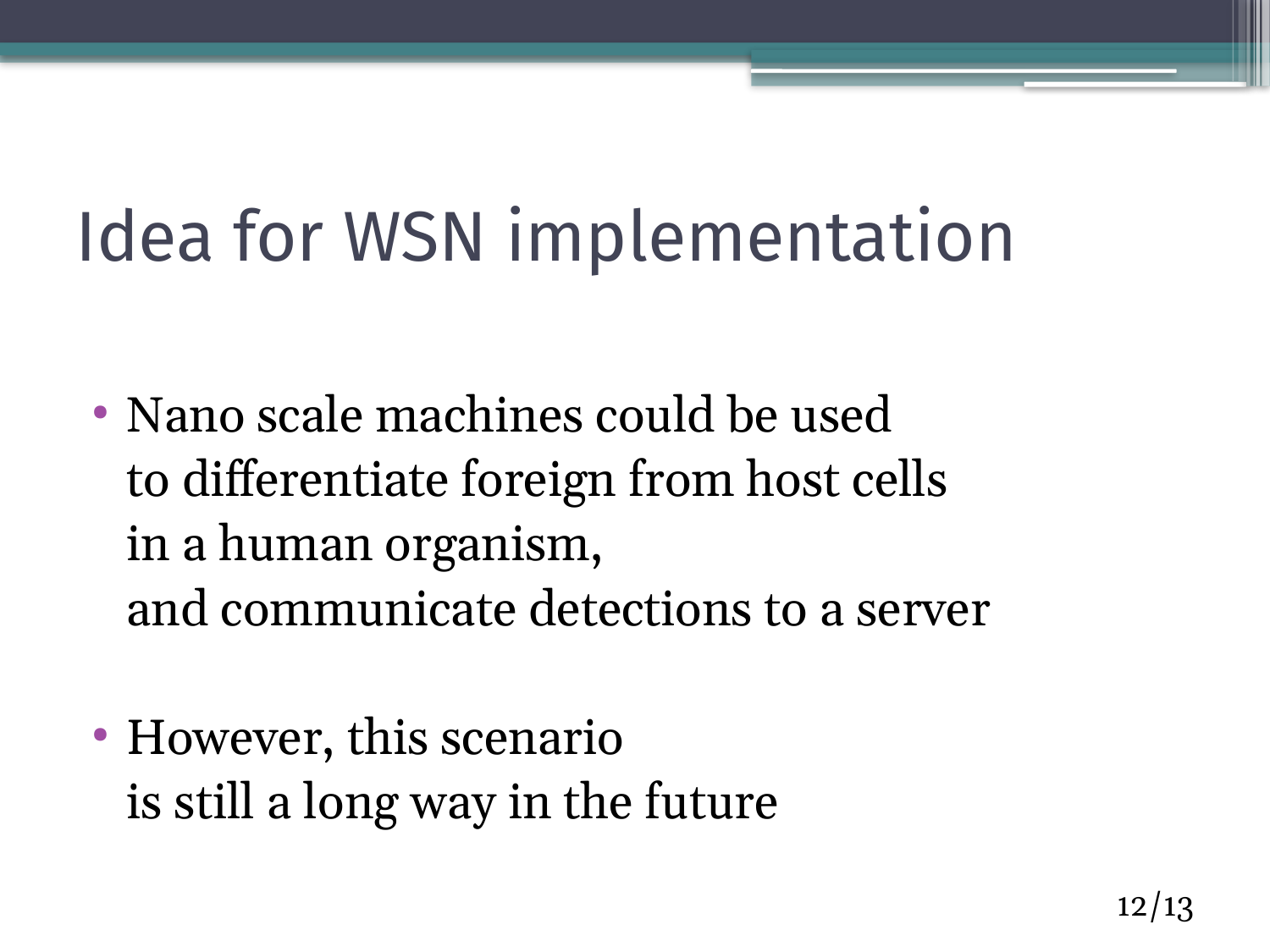

# Idea for WSN implementation

Nano scale machines could be used
	to differentiate foreign from host cells
	in a human organism,
	and communicate detections to a server

However, this scenario
	is still a long way in the future